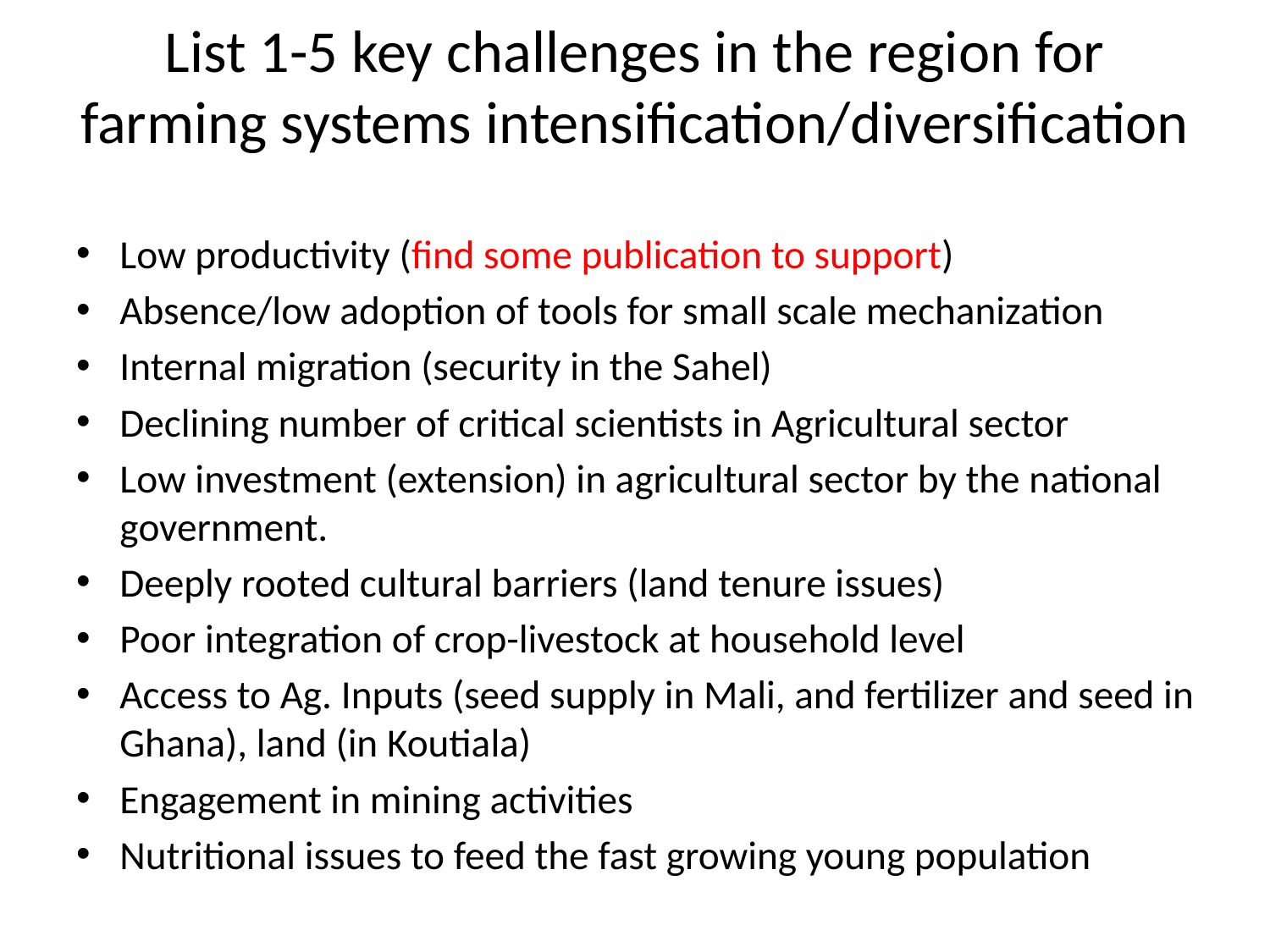

# List 1-5 key challenges in the region for farming systems intensification/diversification
Low productivity (find some publication to support)
Absence/low adoption of tools for small scale mechanization
Internal migration (security in the Sahel)
Declining number of critical scientists in Agricultural sector
Low investment (extension) in agricultural sector by the national government.
Deeply rooted cultural barriers (land tenure issues)
Poor integration of crop-livestock at household level
Access to Ag. Inputs (seed supply in Mali, and fertilizer and seed in Ghana), land (in Koutiala)
Engagement in mining activities
Nutritional issues to feed the fast growing young population